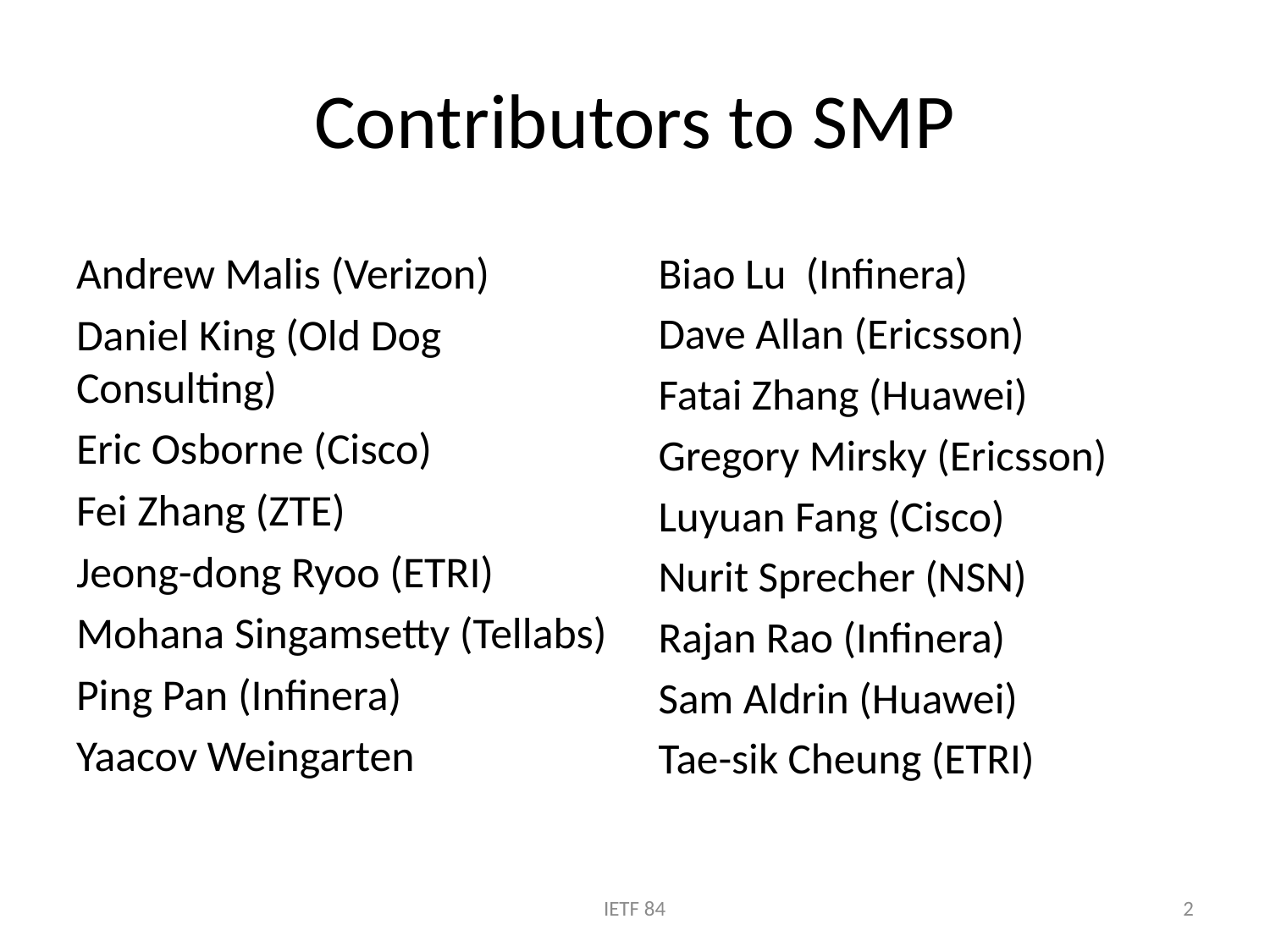

# Contributors to SMP
Andrew Malis (Verizon)
Daniel King (Old Dog Consulting)
Eric Osborne (Cisco)
Fei Zhang (ZTE)
Jeong-dong Ryoo (ETRI)
Mohana Singamsetty (Tellabs)
Ping Pan (Infinera)
Yaacov Weingarten

Biao Lu  (Infinera)
Dave Allan (Ericsson)
Fatai Zhang (Huawei)
Gregory Mirsky (Ericsson)
Luyuan Fang (Cisco)
Nurit Sprecher (NSN)
Rajan Rao (Infinera)
Sam Aldrin (Huawei)
Tae-sik Cheung (ETRI)

IETF 84
2